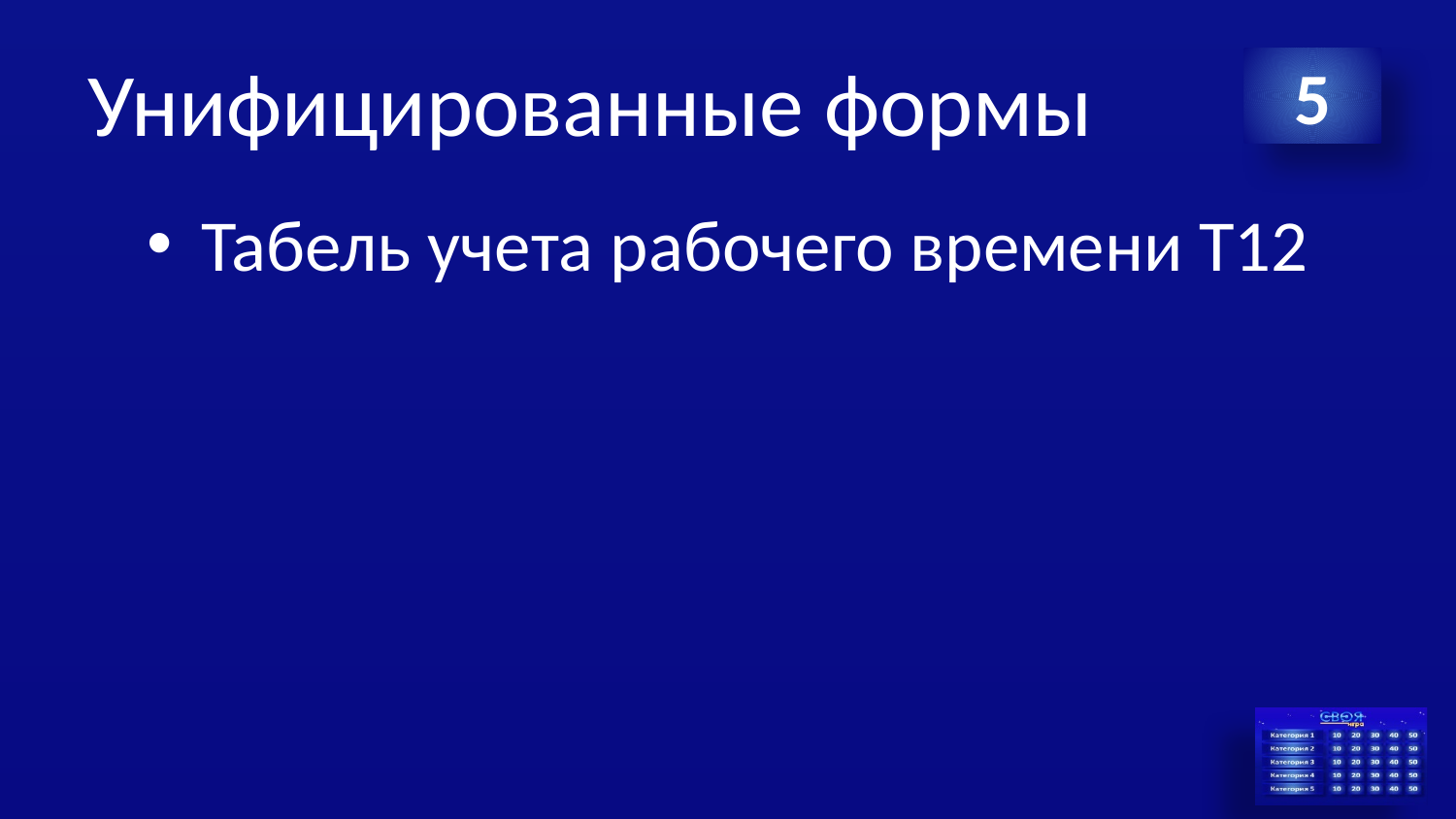

# Унифицированные формы
5
Табель учета рабочего времени Т12